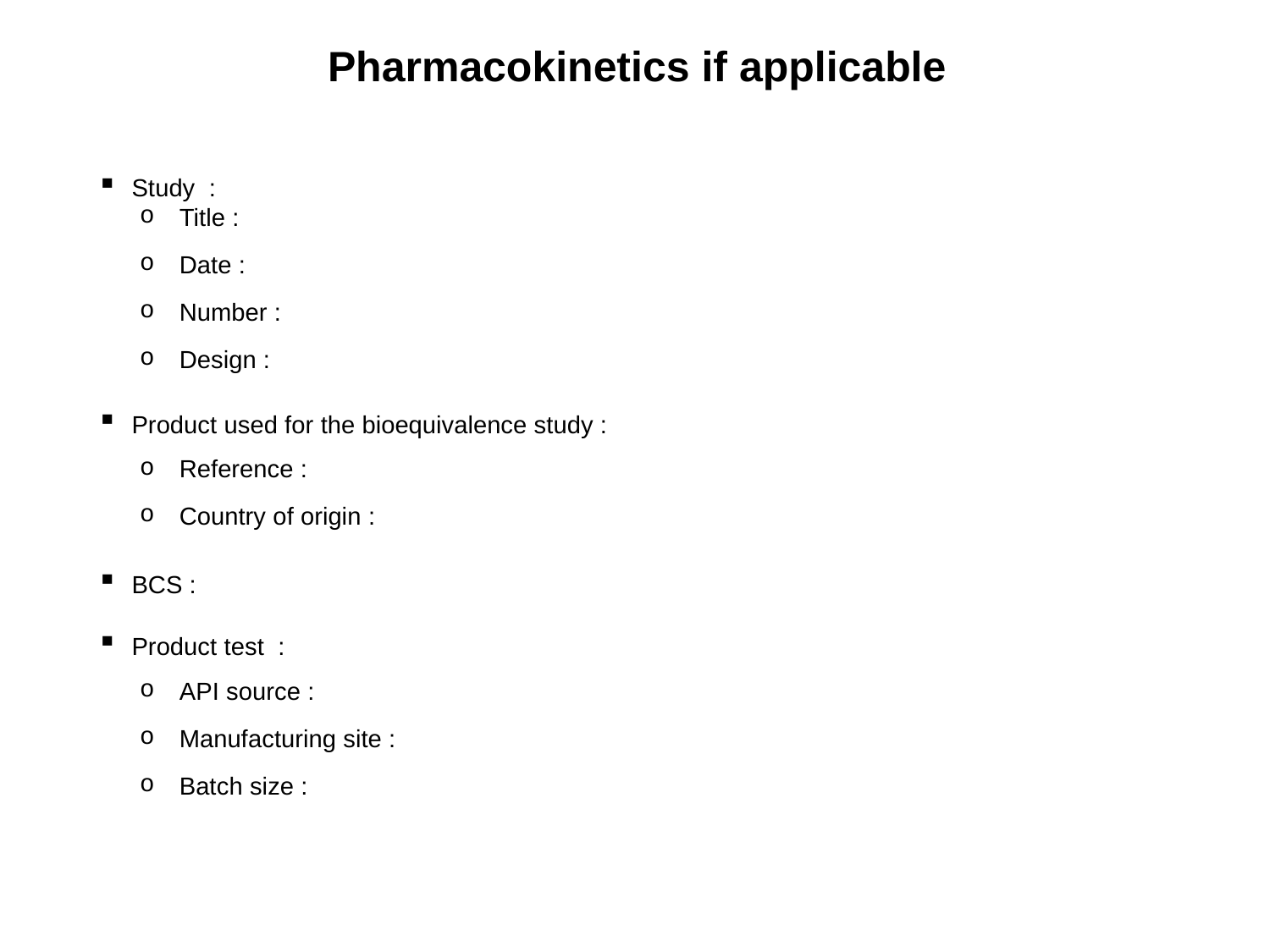

# Pharmacokinetics if applicable
Study  :
Title :
Date :
Number :
Design :
Product used for the bioequivalence study :
Reference :
Country of origin :
BCS :
Product test  :
API source :
Manufacturing site :
Batch size :

14